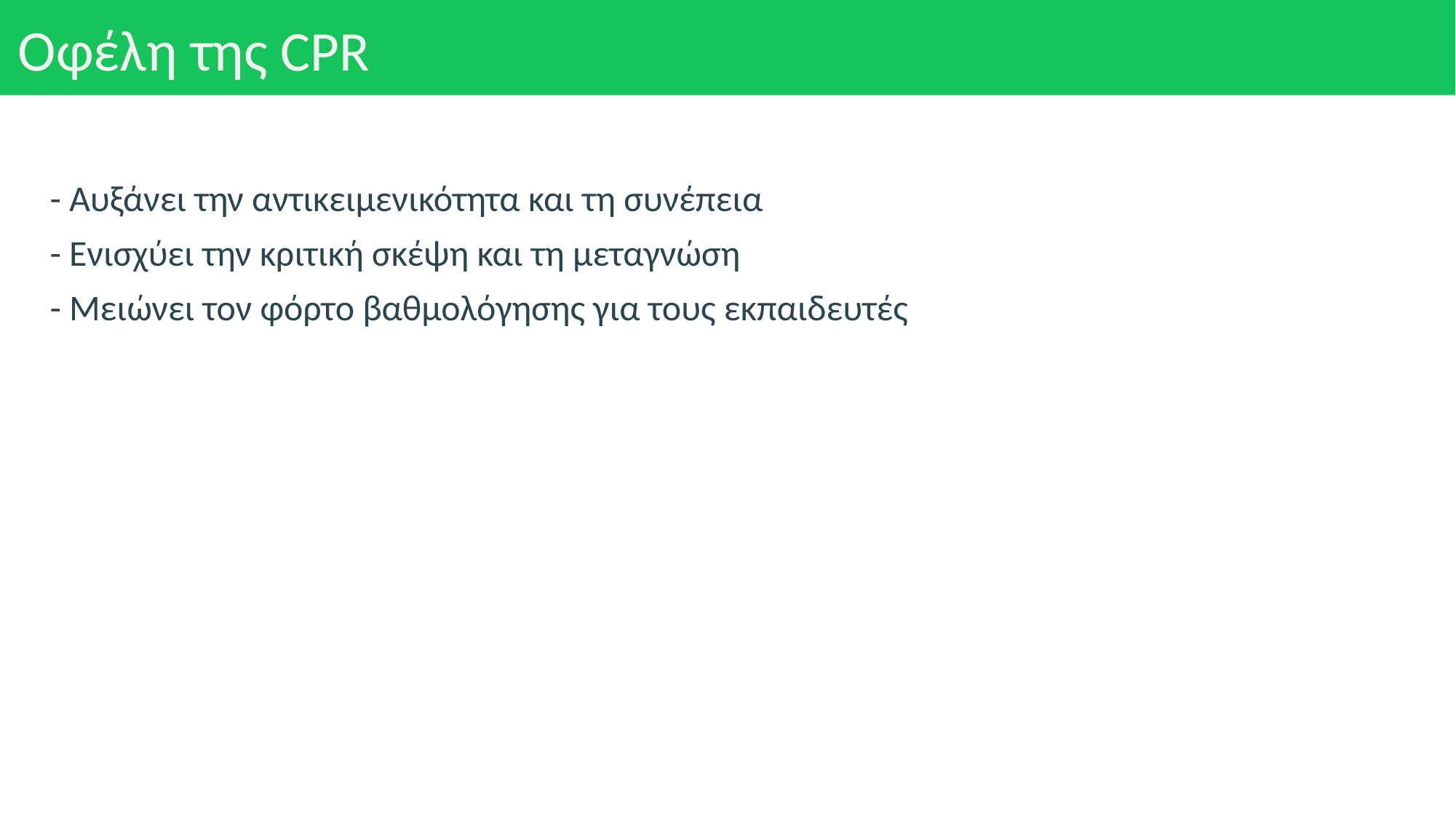

# Οφέλη της CPR
- Αυξάνει την αντικειμενικότητα και τη συνέπεια
- Ενισχύει την κριτική σκέψη και τη μεταγνώση
- Μειώνει τον φόρτο βαθμολόγησης για τους εκπαιδευτές